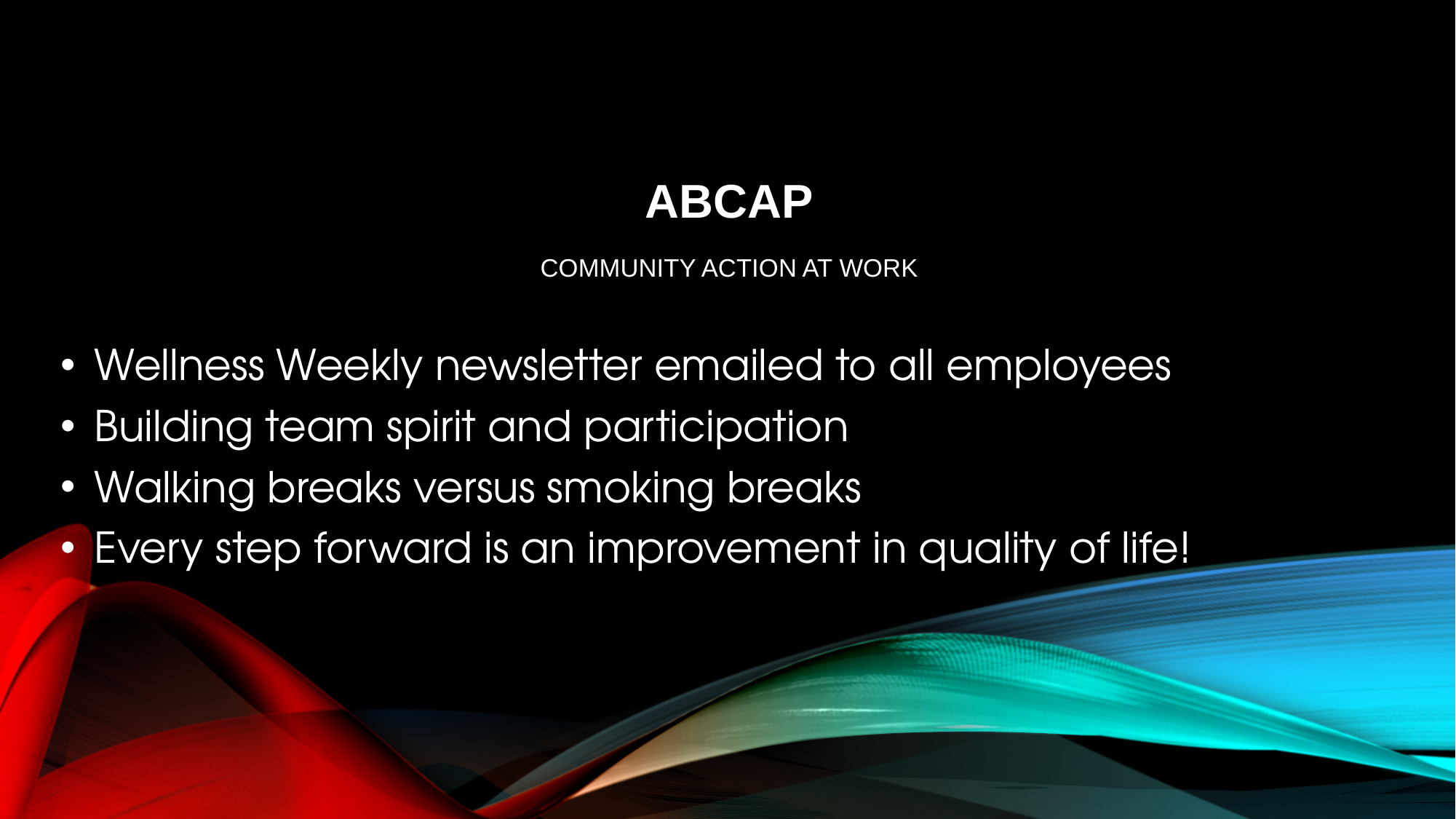

# ABCAP community action at work
Wellness Weekly newsletter emailed to all employees
Building team spirit and participation
Walking breaks versus smoking breaks
Every step forward is an improvement in quality of life!